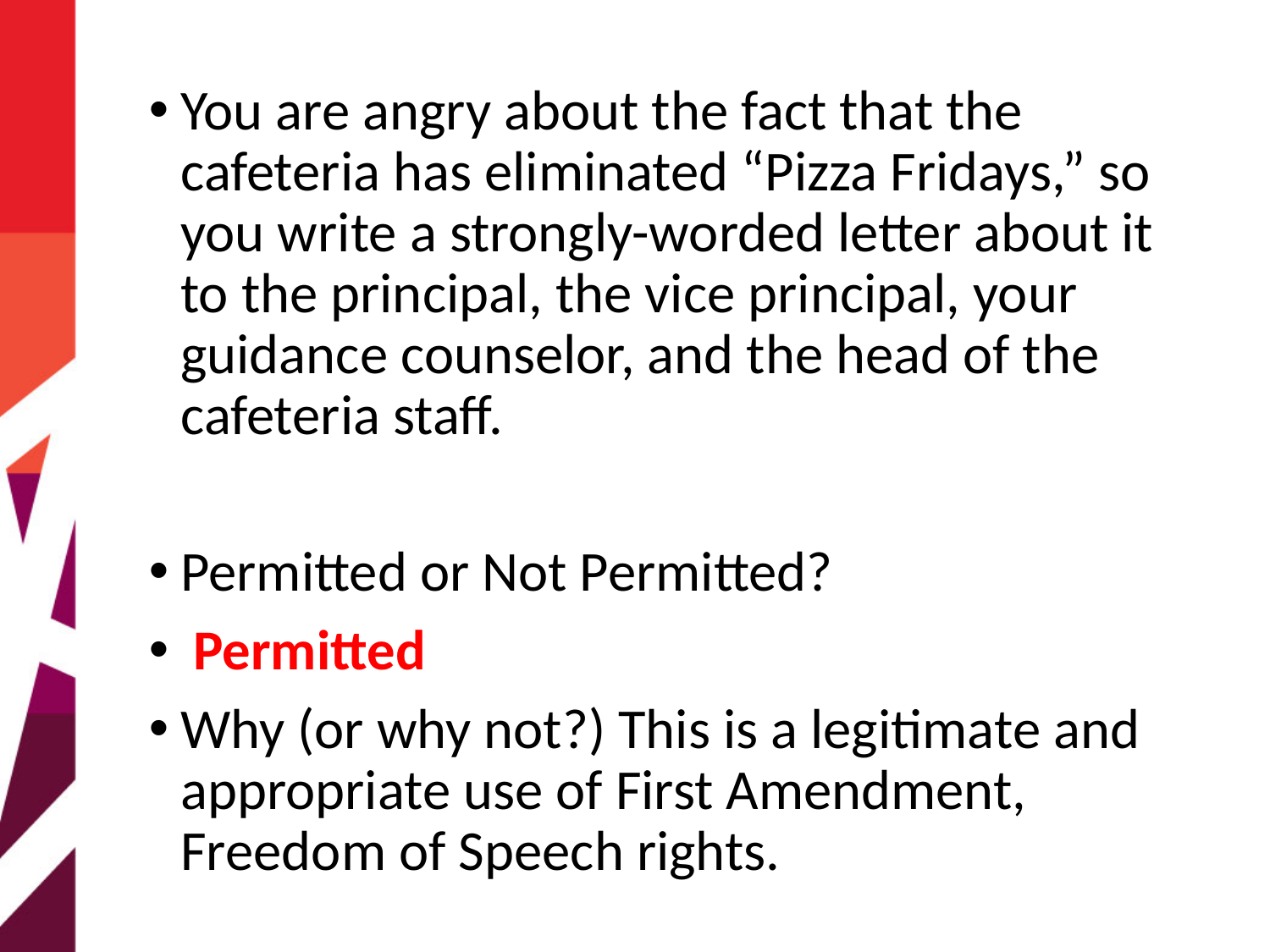

You are angry about the fact that the cafeteria has eliminated “Pizza Fridays,” so you write a strongly-worded letter about it to the principal, the vice principal, your guidance counselor, and the head of the cafeteria staff.

Permitted or Not Permitted?
 Permitted
Why (or why not?) This is a legitimate and appropriate use of First Amendment, Freedom of Speech rights.